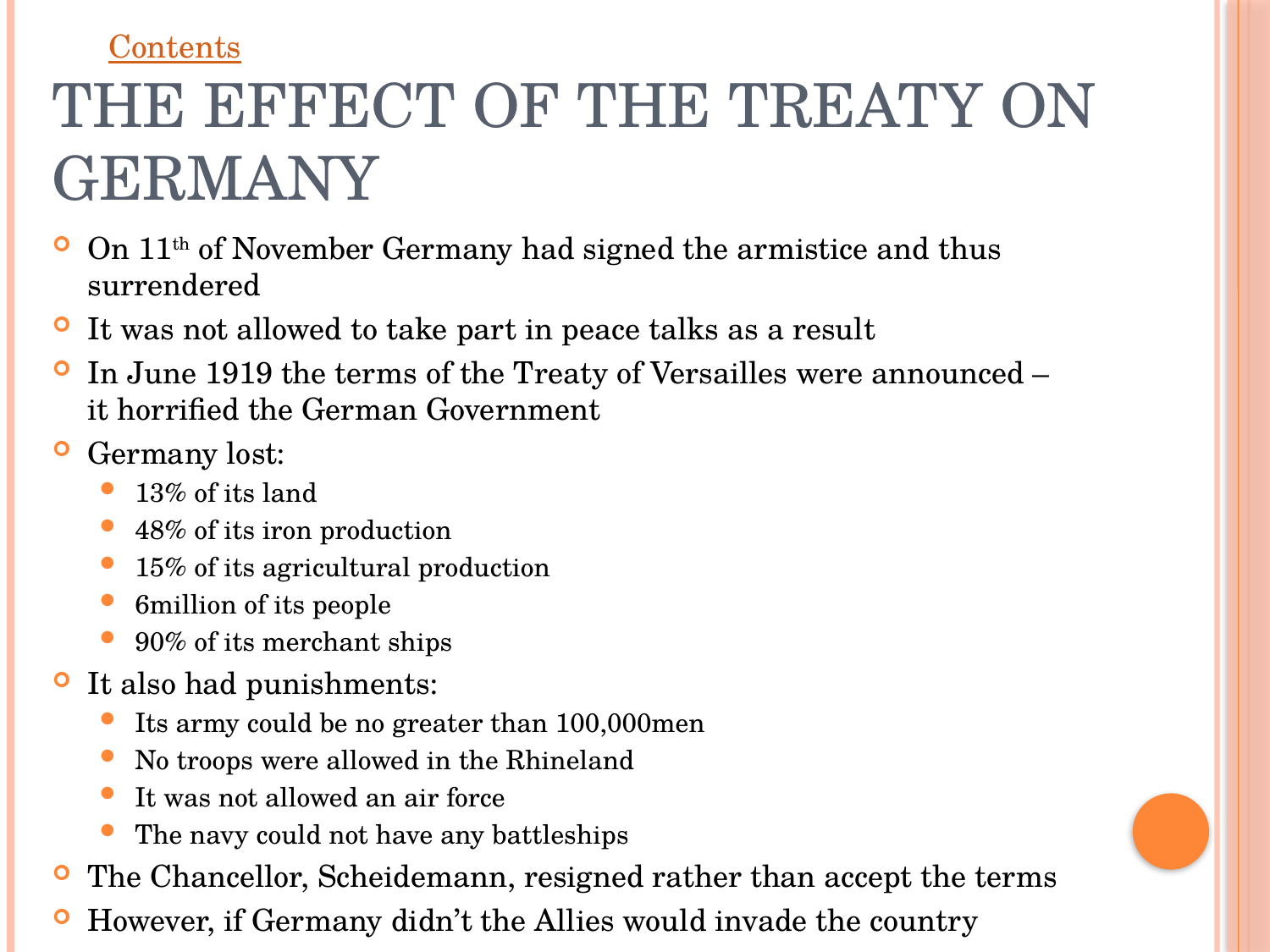

# The Effect of the Treaty on Germany
On 11th of November Germany had signed the armistice and thus surrendered
It was not allowed to take part in peace talks as a result
In June 1919 the terms of the Treaty of Versailles were announced – it horrified the German Government
Germany lost:
13% of its land
48% of its iron production
15% of its agricultural production
6million of its people
90% of its merchant ships
It also had punishments:
Its army could be no greater than 100,000men
No troops were allowed in the Rhineland
It was not allowed an air force
The navy could not have any battleships
The Chancellor, Scheidemann, resigned rather than accept the terms
However, if Germany didn’t the Allies would invade the country